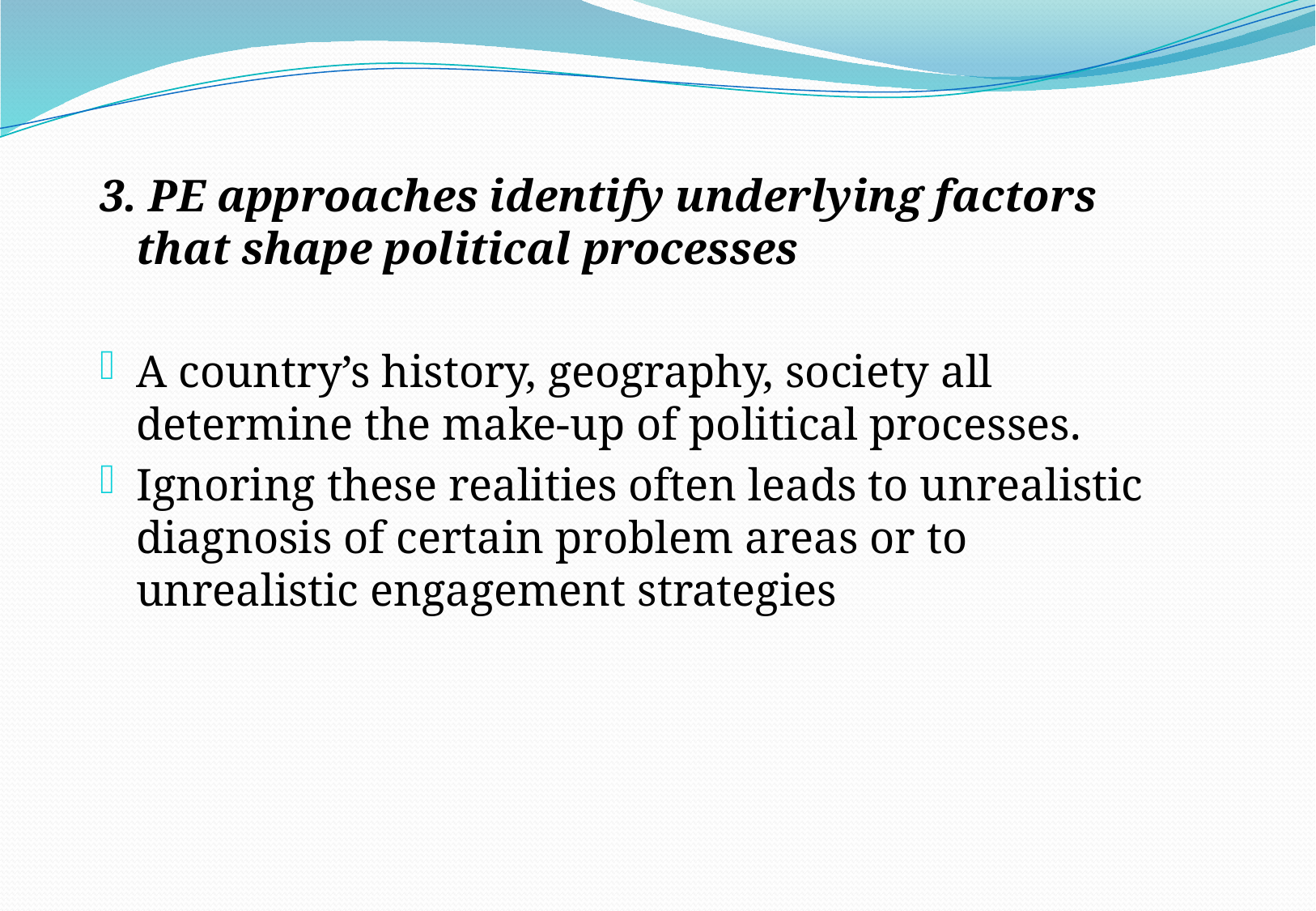

3. PE approaches identify underlying factors that shape political processes

A country’s history, geography, society all determine the make-up of political processes.
Ignoring these realities often leads to unrealistic diagnosis of certain problem areas or to unrealistic engagement strategies